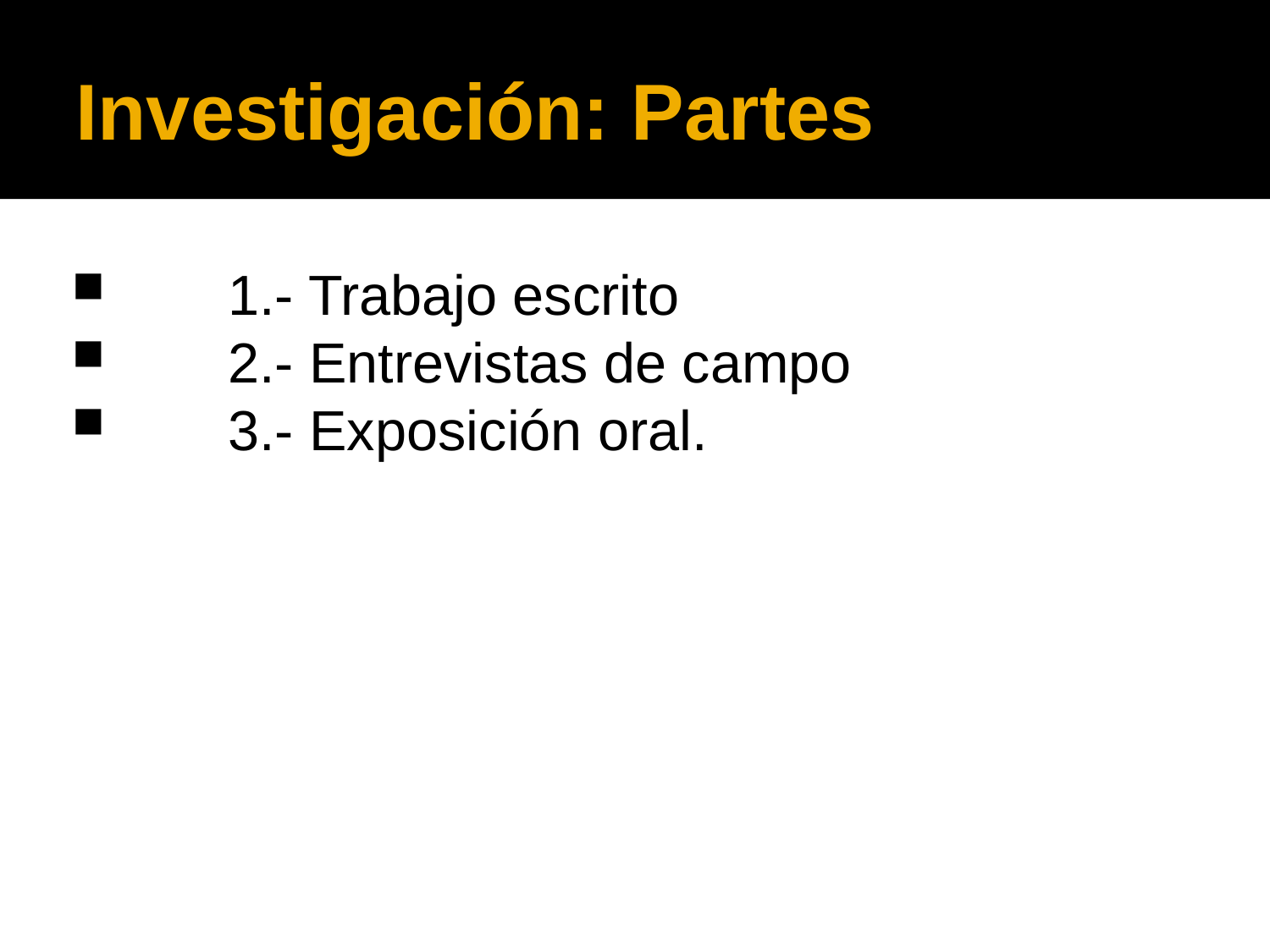

Investigación: Partes
	1.- Trabajo escrito
	2.- Entrevistas de campo
	3.- Exposición oral.